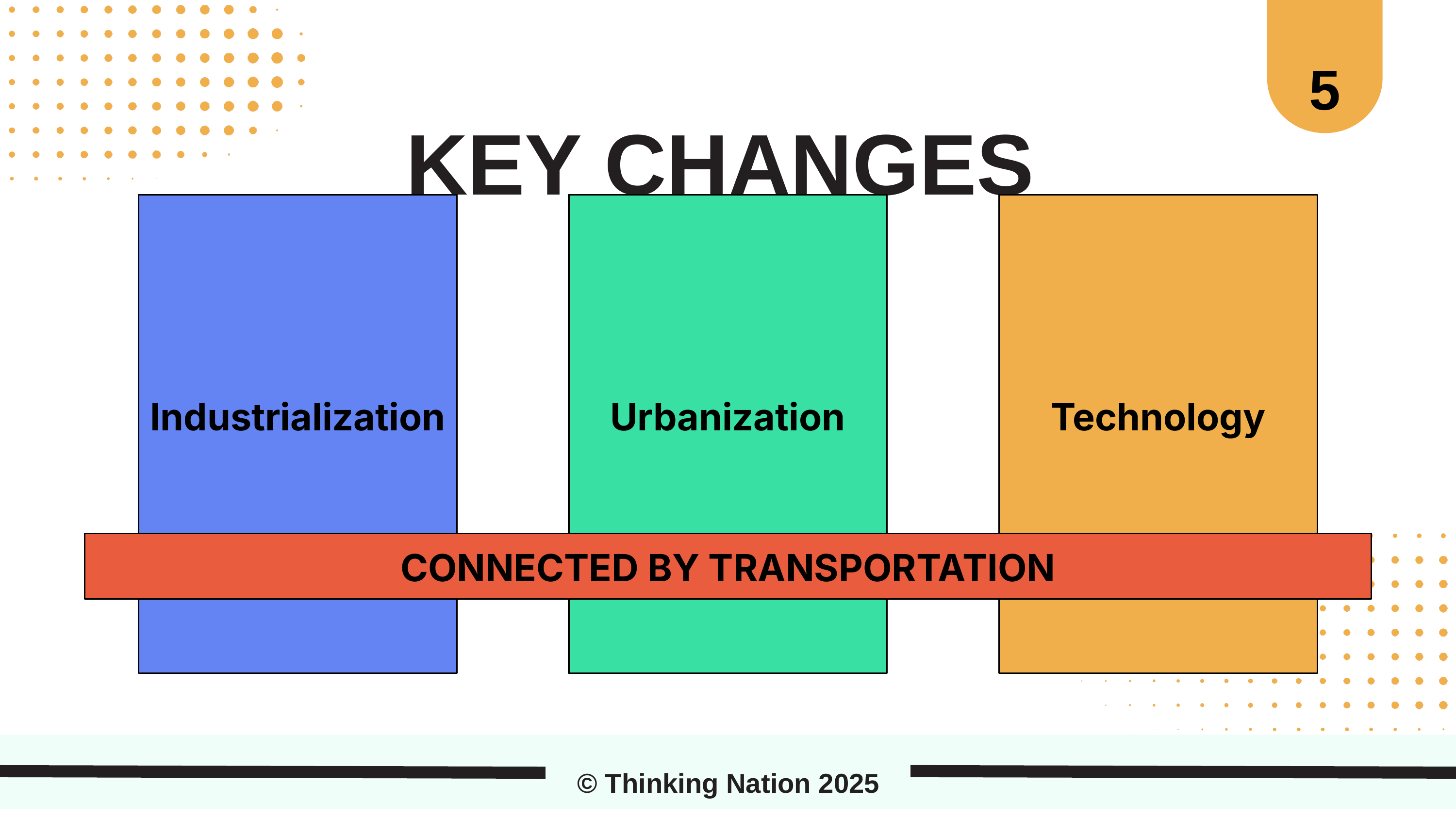

5
KEY CHANGES
Industrialization

Urbanization

Technology

CONNECTED BY TRANSPORTATION

© Thinking Nation 2025